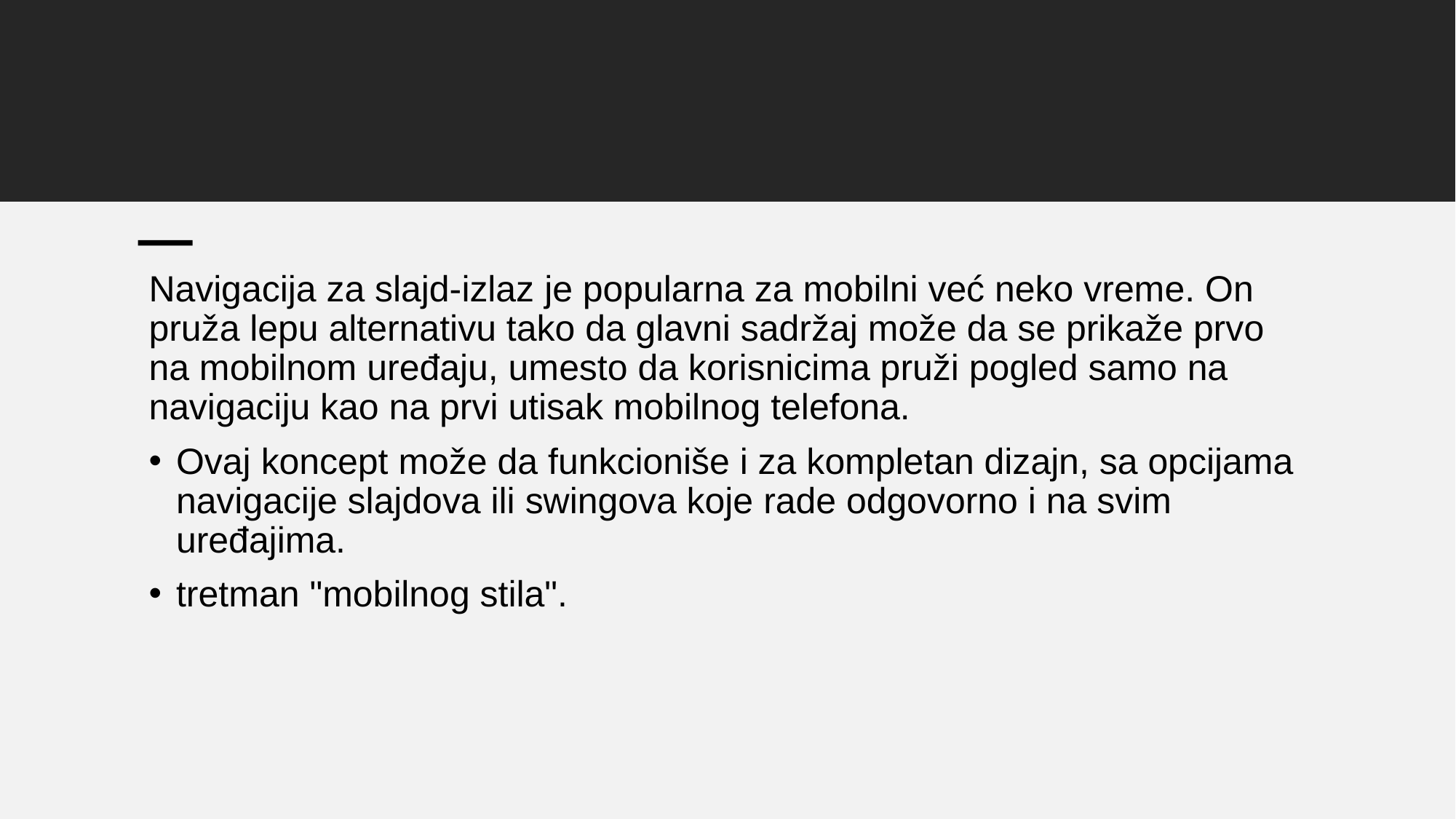

Navigacija za slajd-izlaz je popularna za mobilni već neko vreme. On pruža lepu alternativu tako da glavni sadržaj može da se prikaže prvo na mobilnom uređaju, umesto da korisnicima pruži pogled samo na navigaciju kao na prvi utisak mobilnog telefona.
Ovaj koncept može da funkcioniše i za kompletan dizajn, sa opcijama navigacije slajdova ili swingova koje rade odgovorno i na svim uređajima.
tretman "mobilnog stila".